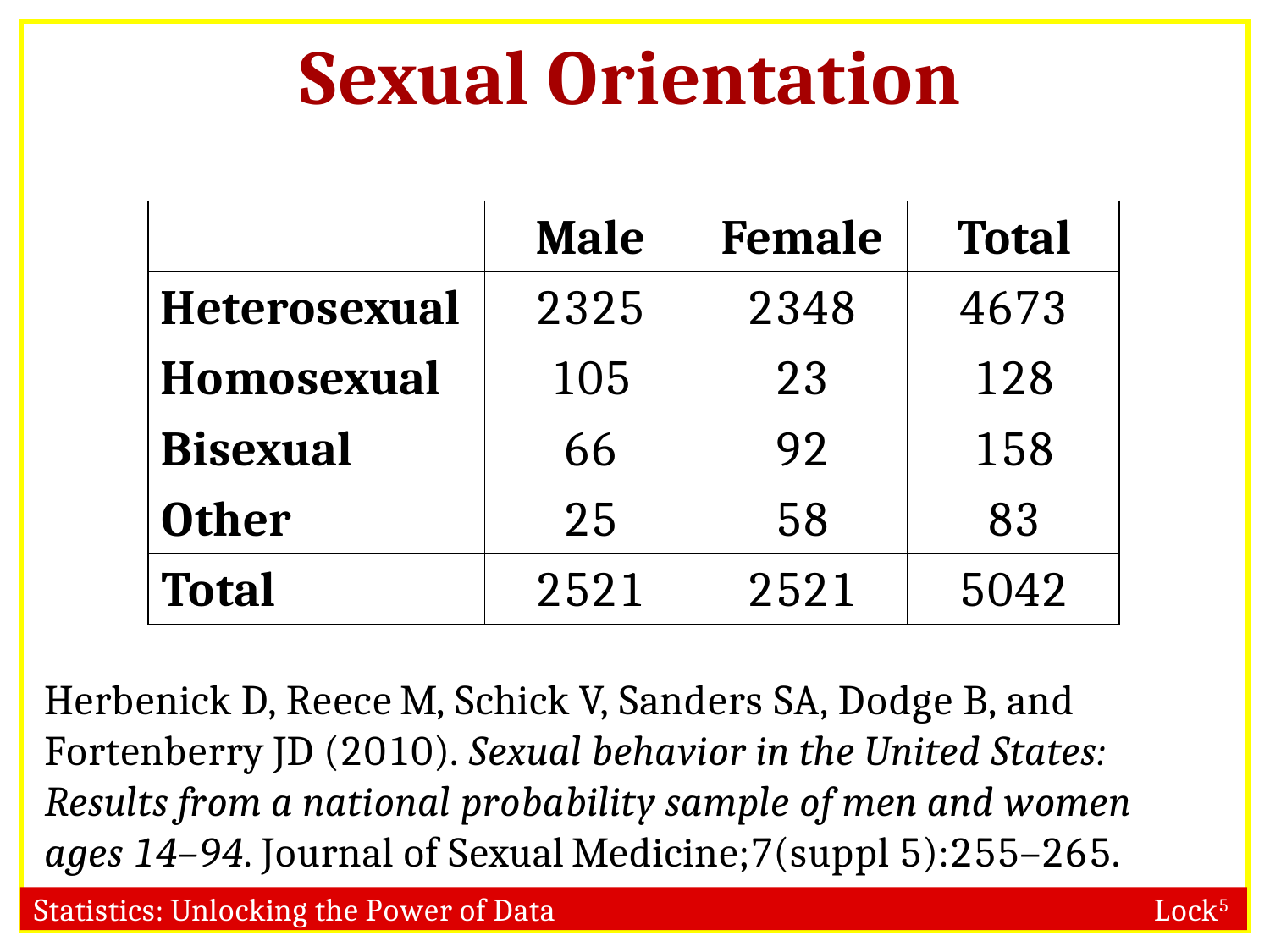

Sexual Orientation
|  | Male | Female | Total |
| --- | --- | --- | --- |
| Heterosexual | 2325 | 2348 | 4673 |
| Homosexual | 105 | 23 | 128 |
| Bisexual | 66 | 92 | 158 |
| Other | 25 | 58 | 83 |
| Total | 2521 | 2521 | 5042 |
Herbenick D, Reece M, Schick V, Sanders SA, Dodge B, and Fortenberry JD (2010). Sexual behavior in the United States: Results from a national probability sample of men and women ages 14–94. Journal of Sexual Medicine;7(suppl 5):255–265.